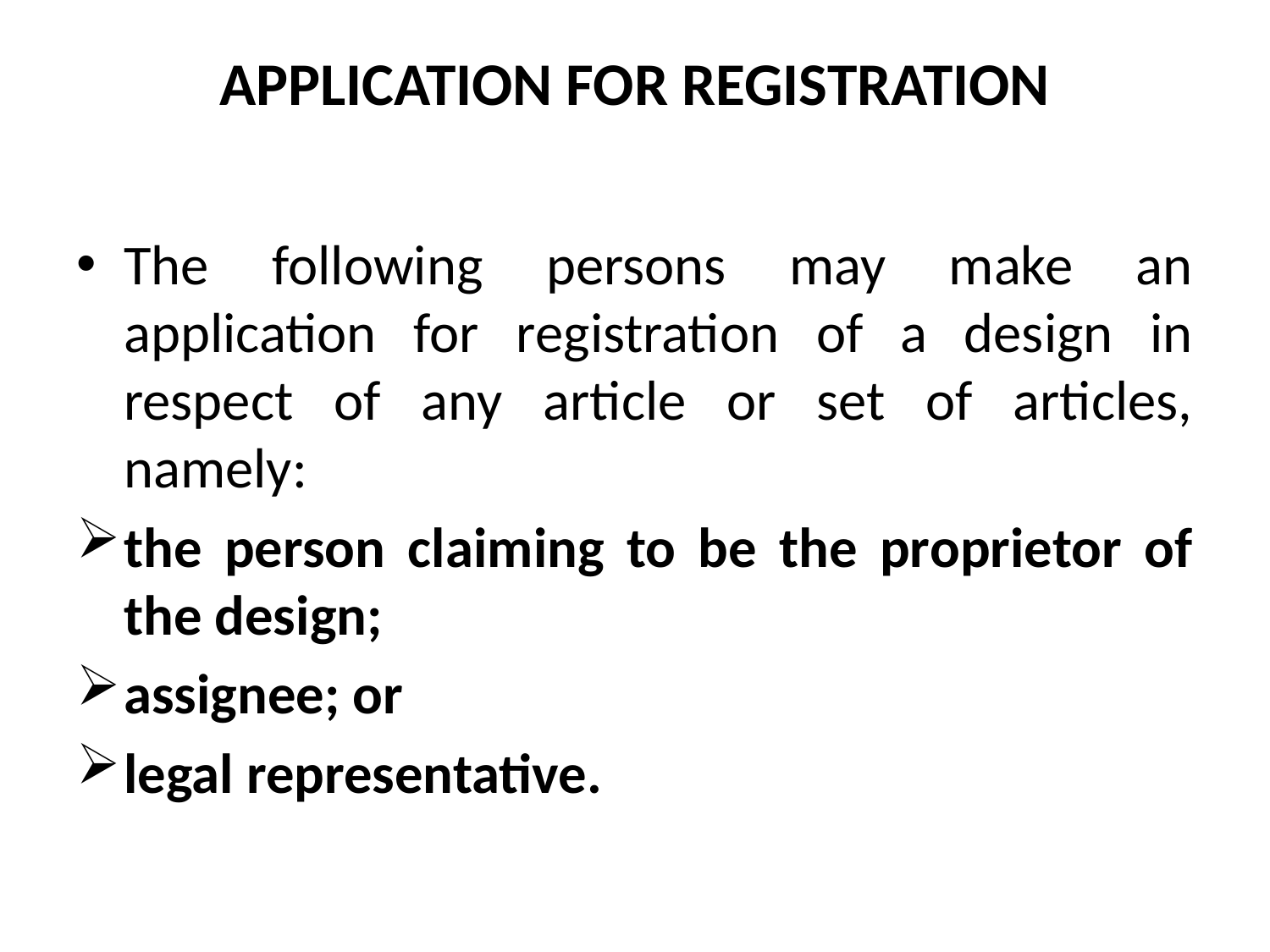

# APPLICATION FOR REGISTRATION
The following persons may make an application for registration of a design in respect of any article or set of articles, namely:
the person claiming to be the proprietor of the design;
assignee; or
legal representative.